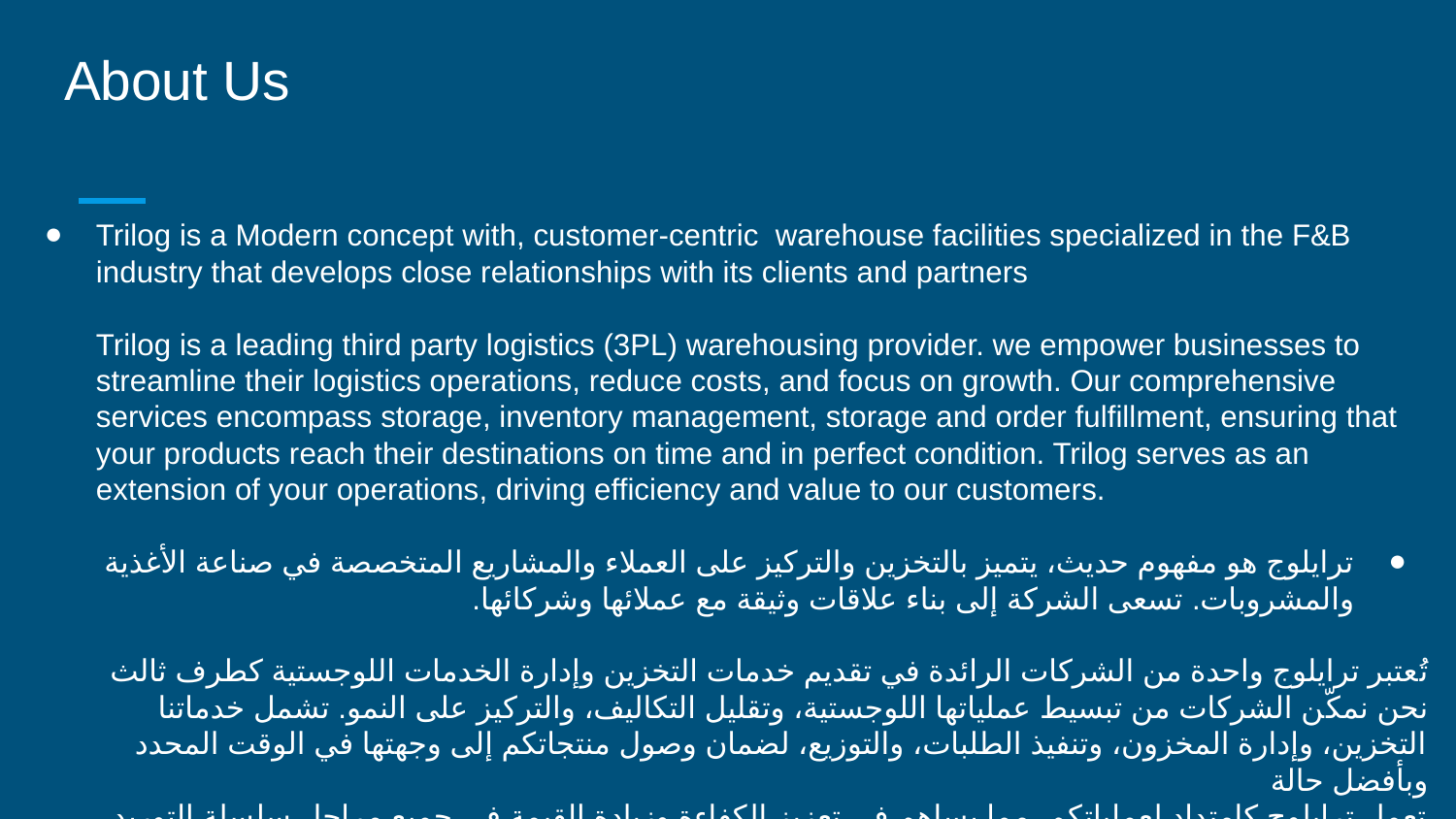

# About Us
Trilog is a Modern concept with, customer-centric  warehouse facilities specialized in the F&B industry that develops close relationships with its clients and partners

Trilog is a leading third party logistics (3PL) warehousing provider. we empower businesses to streamline their logistics operations, reduce costs, and focus on growth. Our comprehensive services encompass storage, inventory management, storage and order fulfillment, ensuring that your products reach their destinations on time and in perfect condition. Trilog serves as an extension of your operations, driving efficiency and value to our customers.

ترايلوج هو مفهوم حديث، يتميز بالتخزين والتركيز على العملاء والمشاريع المتخصصة في صناعة الأغذية والمشروبات. تسعى الشركة إلى بناء علاقات وثيقة مع عملائها وشركائها.

تُعتبر ترايلوج واحدة من الشركات الرائدة في تقديم خدمات التخزين وإدارة الخدمات اللوجستية كطرف ثالث نحن نمكّن الشركات من تبسيط عملياتها اللوجستية، وتقليل التكاليف، والتركيز على النمو. تشمل خدماتنا التخزين، وإدارة المخزون، وتنفيذ الطلبات، والتوزيع، لضمان وصول منتجاتكم إلى وجهتها في الوقت المحدد وبأفضل حالة
تعمل ترايلوج كامتداد لعملياتكم، مما يساهم في تعزيز الكفاءة وزيادة القيمة في جميع مراحل سلسلة التوريد.